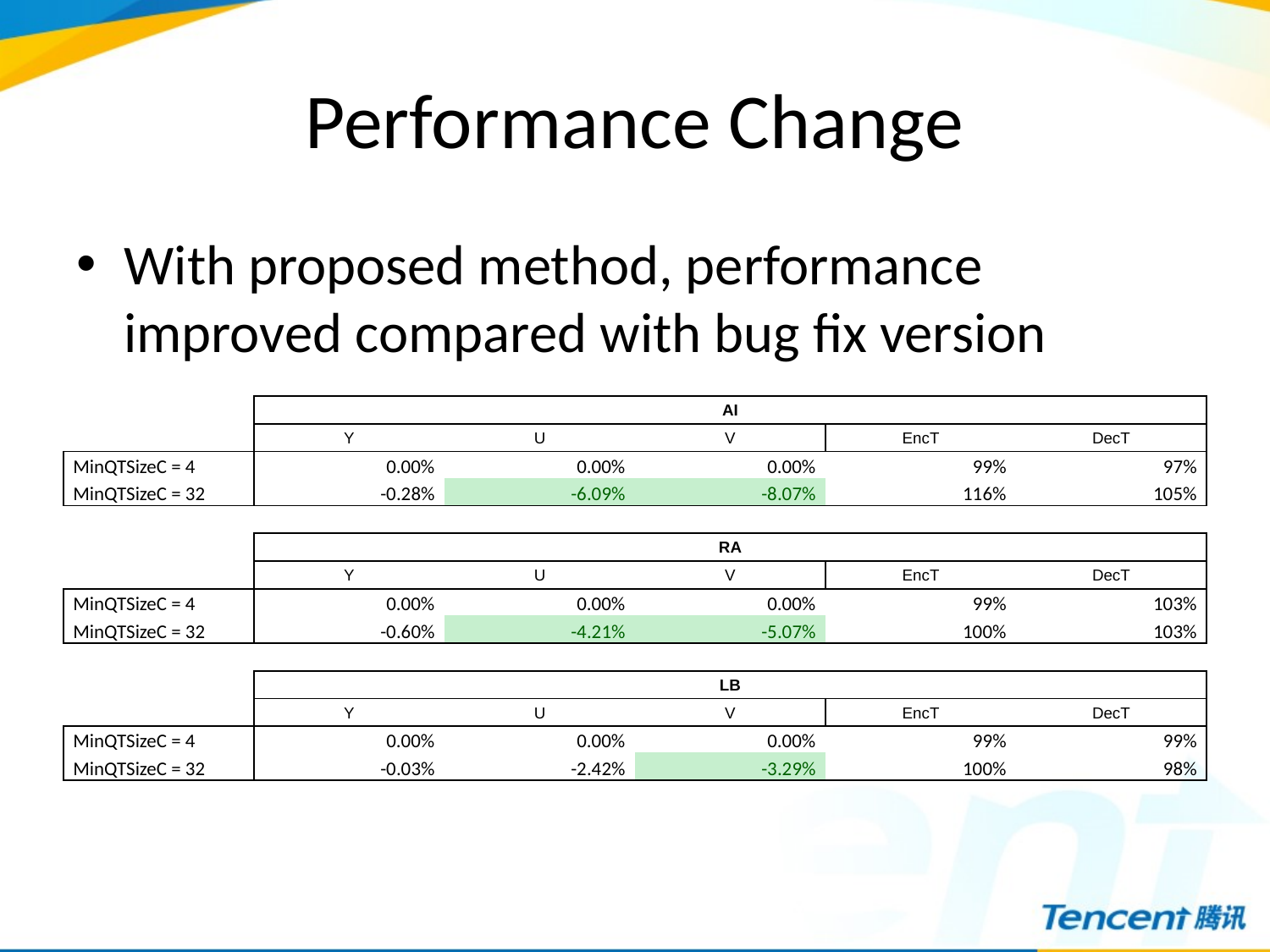

# Performance Change
With proposed method, performance improved compared with bug fix version
|  |  |  | AI |  |  |
| --- | --- | --- | --- | --- | --- |
|  | Y | U | V | EncT | DecT |
| MinQTSizeC = 4 | 0.00% | 0.00% | 0.00% | 99% | 97% |
| MinQTSizeC = 32 | -0.28% | -6.09% | -8.07% | 116% | 105% |
|  |  |  |  |  |  |
|  |  |  | RA |  |  |
|  | Y | U | V | EncT | DecT |
| MinQTSizeC = 4 | 0.00% | 0.00% | 0.00% | 99% | 103% |
| MinQTSizeC = 32 | -0.60% | -4.21% | -5.07% | 100% | 103% |
|  |  |  |  |  |  |
|  |  |  | LB |  |  |
|  | Y | U | V | EncT | DecT |
| MinQTSizeC = 4 | 0.00% | 0.00% | 0.00% | 99% | 99% |
| MinQTSizeC = 32 | -0.03% | -2.42% | -3.29% | 100% | 98% |